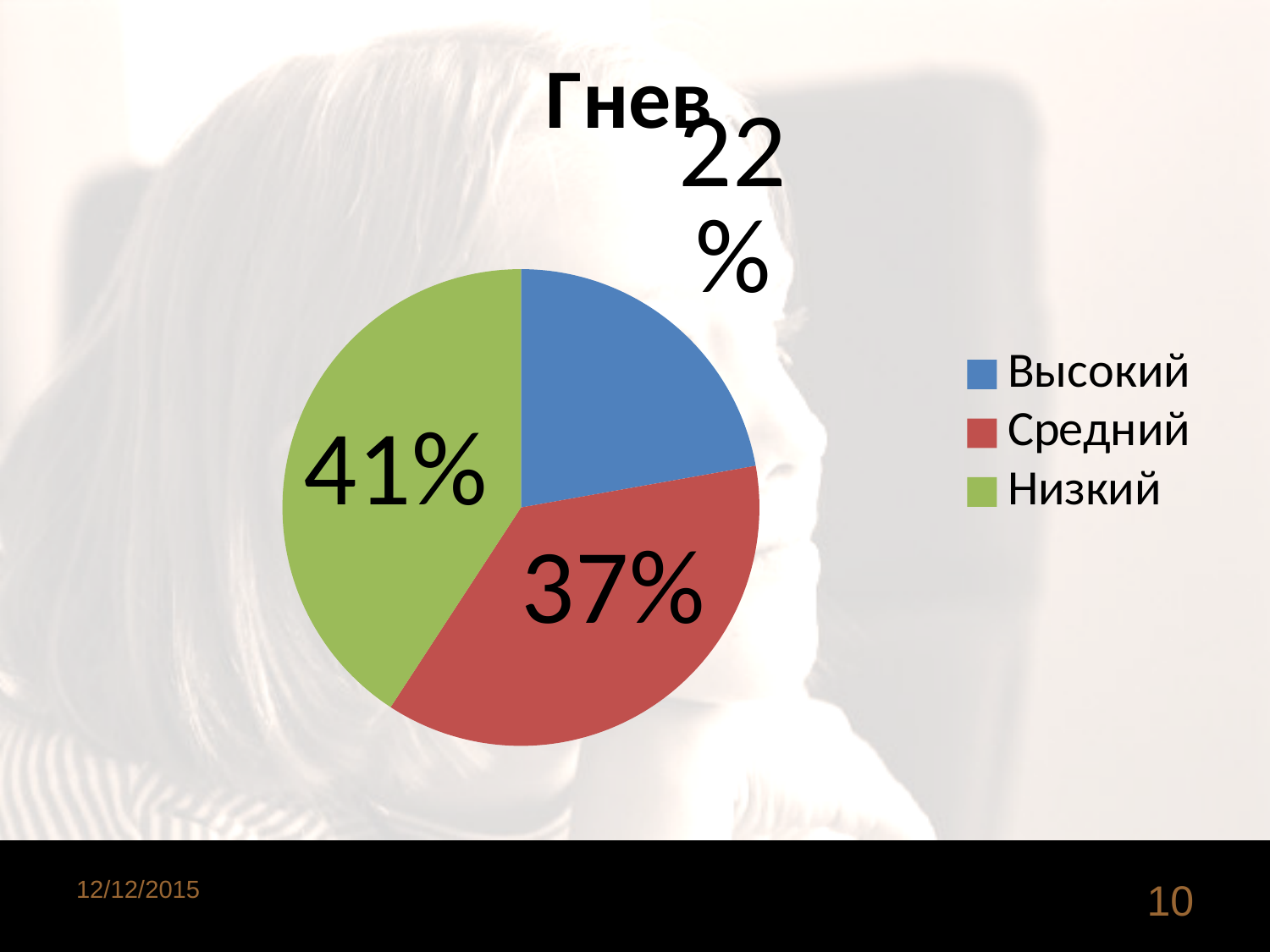

### Chart:

| Category | Гнев |
|---|---|
| Высокий | 22.2 |
| Средний | 37.0 |
| Низкий | 40.8 |
12/12/2015
10